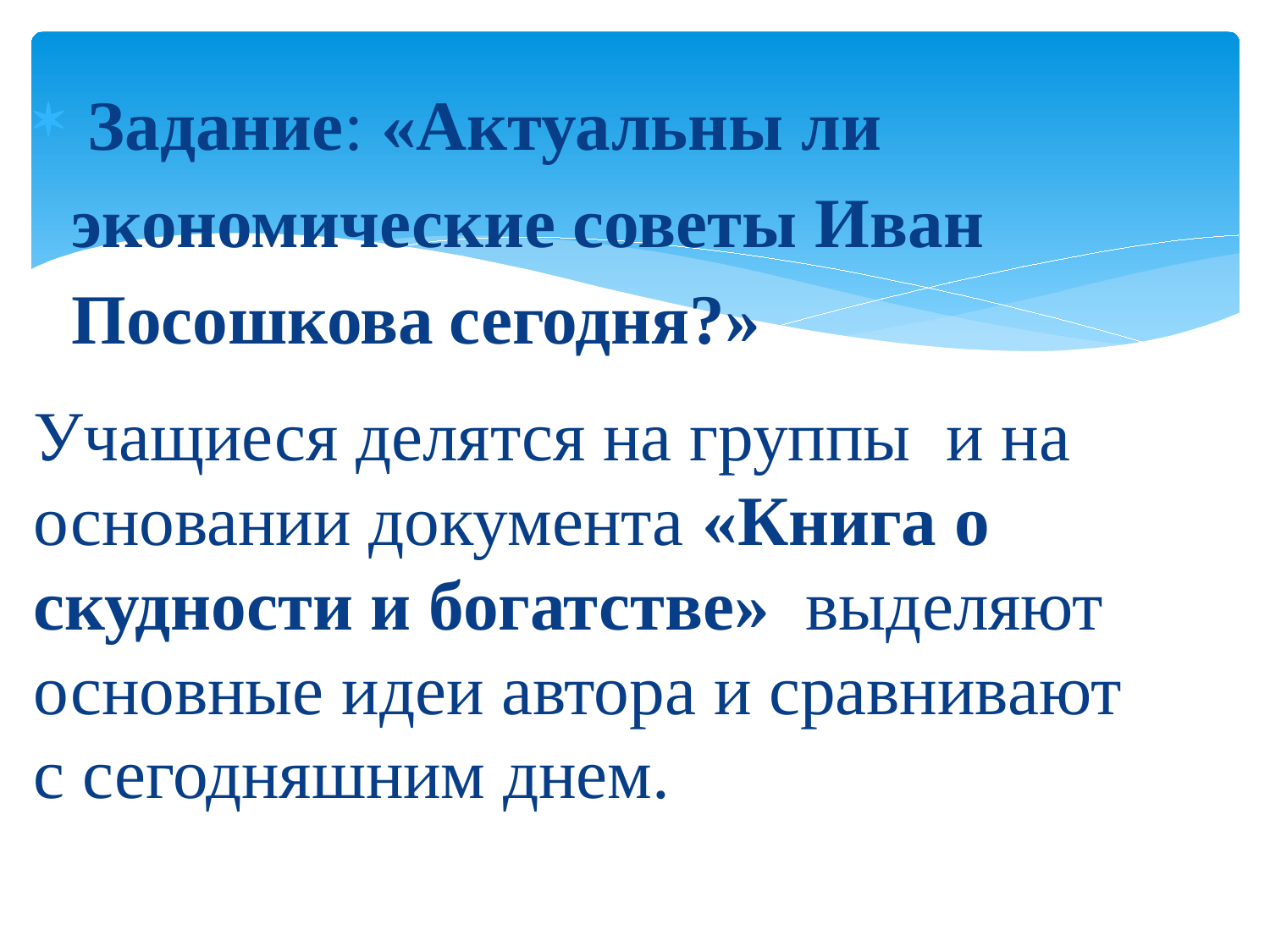

Задание: «Актуальны ли экономические советы Иван Посошкова сегодня?»
Учащиеся делятся на группы  и на основании документа «Книга о скудности и богатстве»  выделяют основные идеи автора и сравнивают с сегодняшним днем.